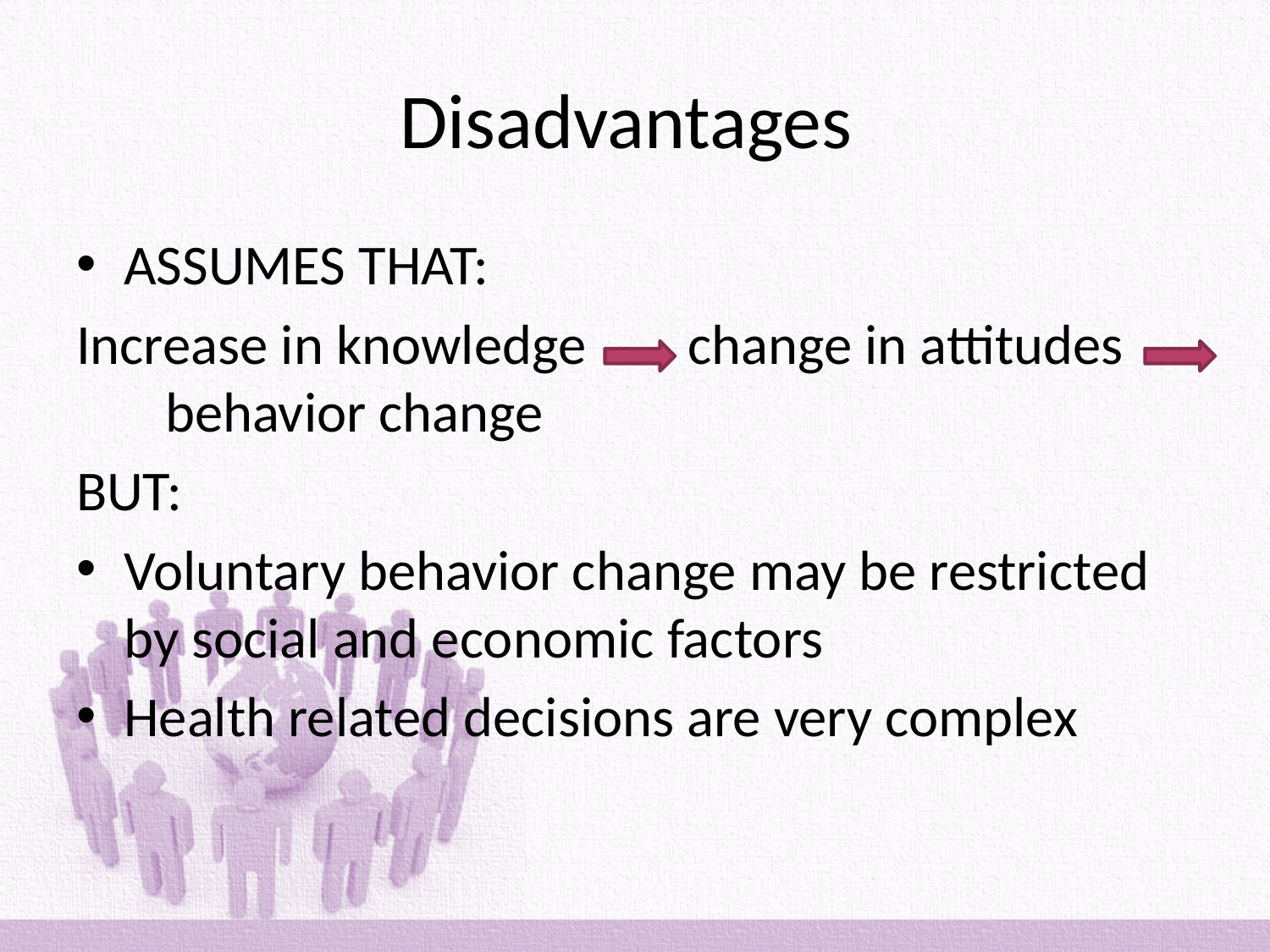

# Disadvantages
ASSUMES THAT:
Increase in knowledge        change in attitudes             behavior change
BUT:
Voluntary behavior change may be restricted by social and economic factors
Health related decisions are very complex